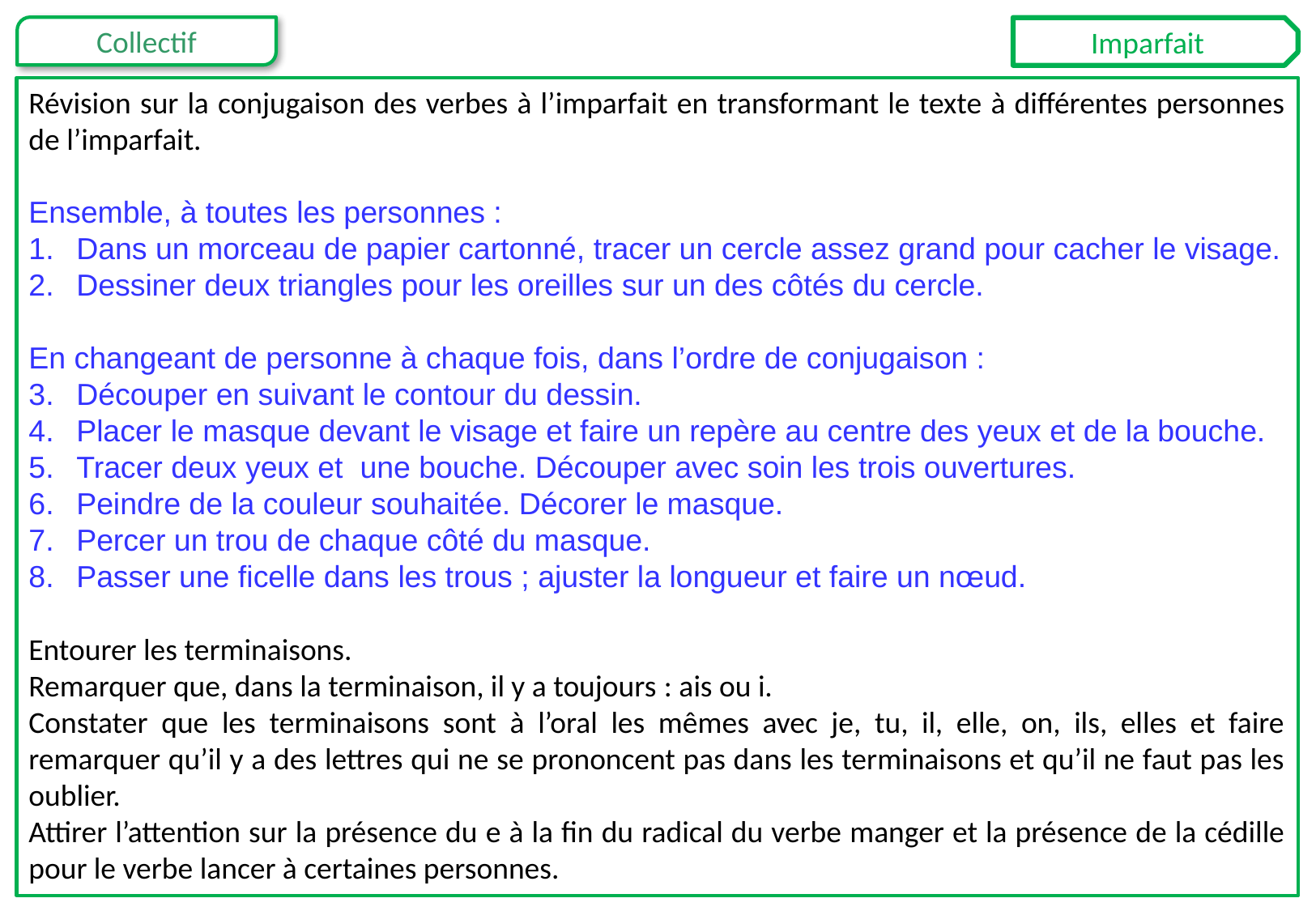

Imparfait
Révision sur la conjugaison des verbes à l’imparfait en transformant le texte à différentes personnes de l’imparfait.

Ensemble, à toutes les personnes :
Dans un morceau de papier cartonné, tracer un cercle assez grand pour cacher le visage.
Dessiner deux triangles pour les oreilles sur un des côtés du cercle.

En changeant de personne à chaque fois, dans l’ordre de conjugaison :
Découper en suivant le contour du dessin.
Placer le masque devant le visage et faire un repère au centre des yeux et de la bouche.
Tracer deux yeux et  une bouche. Découper avec soin les trois ouvertures.
Peindre de la couleur souhaitée. Décorer le masque.
Percer un trou de chaque côté du masque.
Passer une ficelle dans les trous ; ajuster la longueur et faire un nœud.

Entourer les terminaisons.
Remarquer que, dans la terminaison, il y a toujours : ais ou i.
Constater que les terminaisons sont à l’oral les mêmes avec je, tu, il, elle, on, ils, elles et faire remarquer qu’il y a des lettres qui ne se prononcent pas dans les terminaisons et qu’il ne faut pas les oublier.
Attirer l’attention sur la présence du e à la fin du radical du verbe manger et la présence de la cédille pour le verbe lancer à certaines personnes.